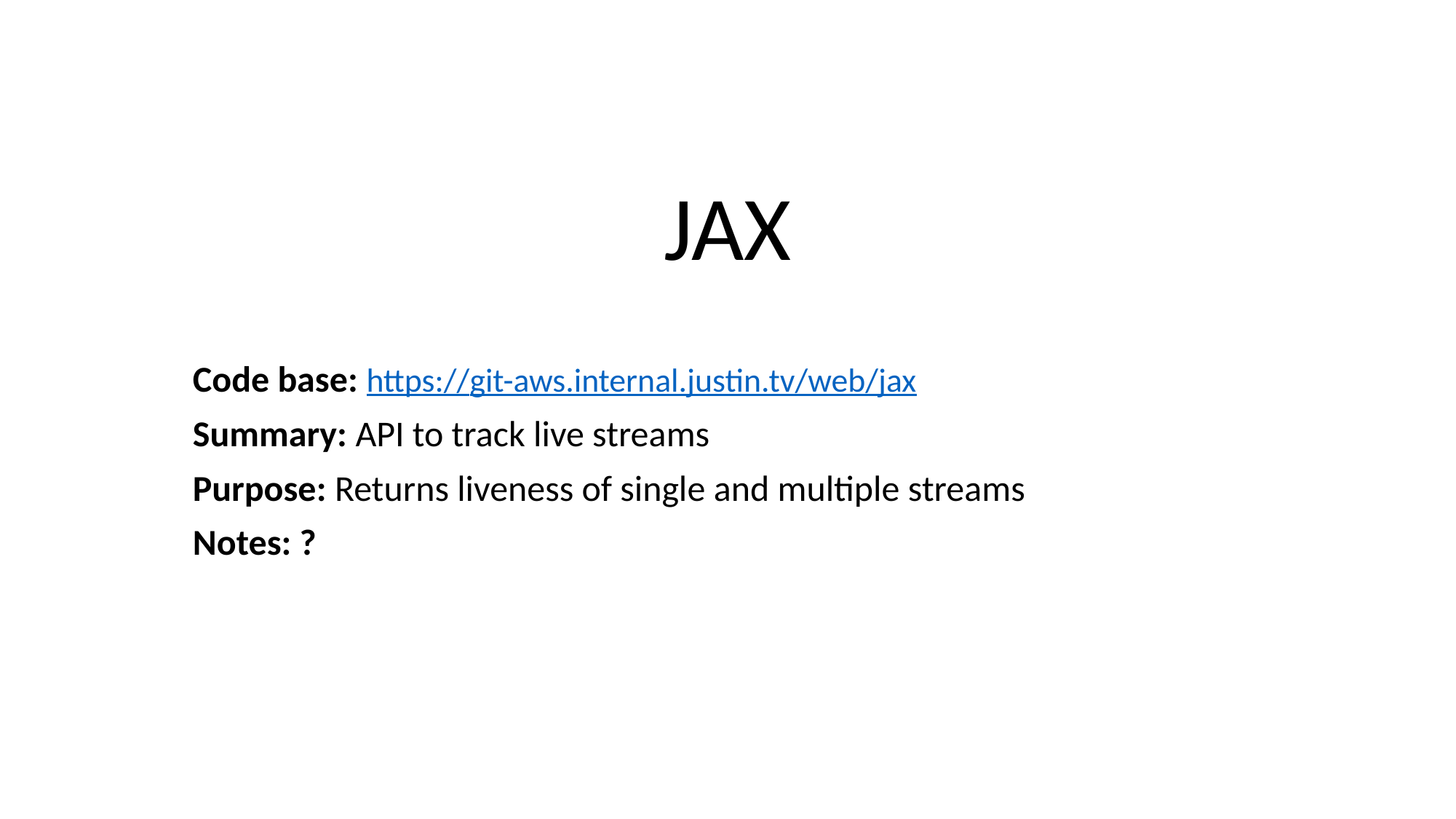

# JAX
Code base: https://git-aws.internal.justin.tv/web/jax
Summary: API to track live streams
Purpose: Returns liveness of single and multiple streams
Notes: ?